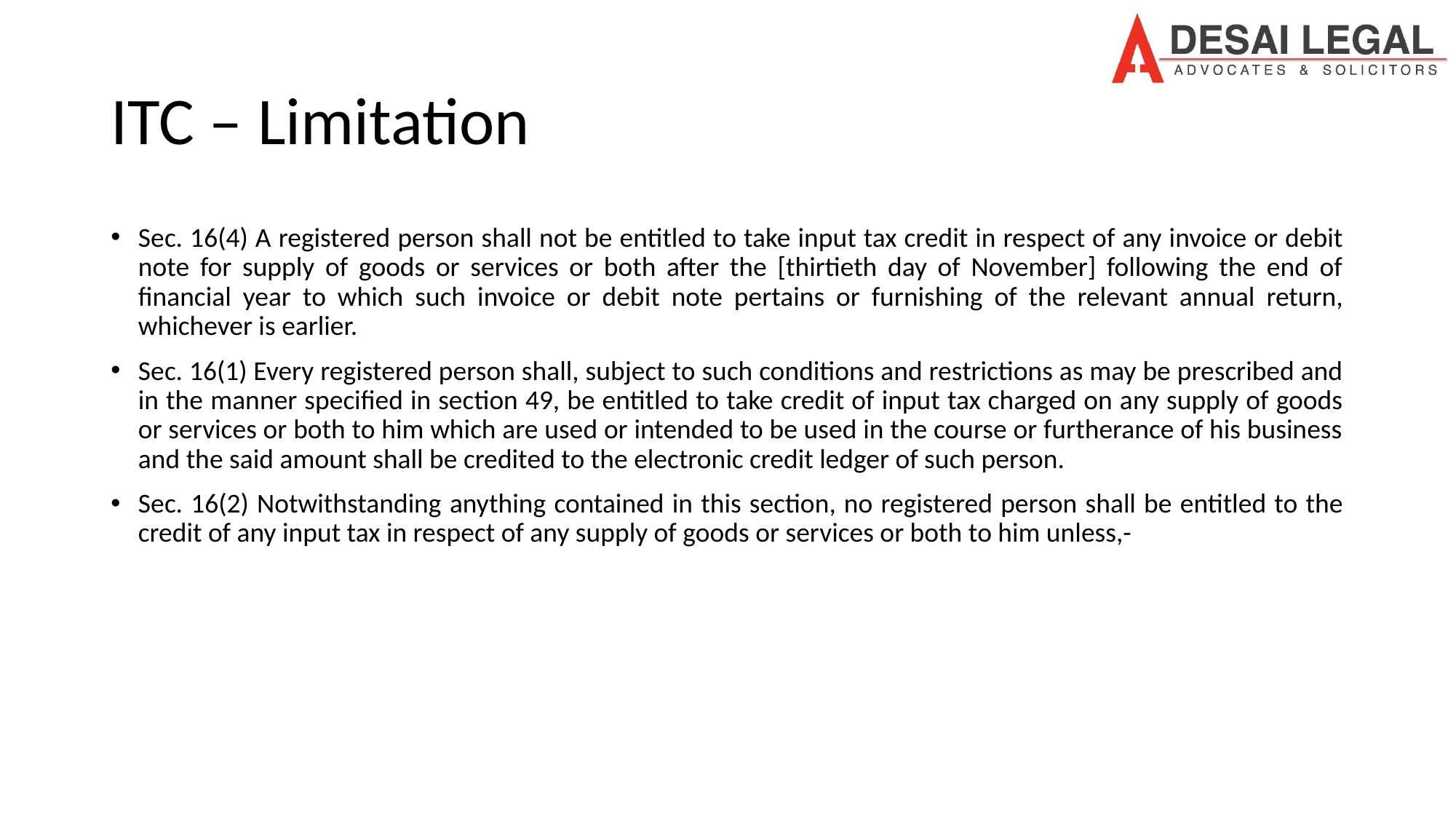

# ITC – Limitation
Sec. 16(4) A registered person shall not be entitled to take input tax credit in respect of any invoice or debit note for supply of goods or services or both after the [thirtieth day of November] following the end of financial year to which such invoice or debit note pertains or furnishing of the relevant annual return, whichever is earlier.
Sec. 16(1) Every registered person shall, subject to such conditions and restrictions as may be prescribed and in the manner specified in section 49, be entitled to take credit of input tax charged on any supply of goods or services or both to him which are used or intended to be used in the course or furtherance of his business and the said amount shall be credited to the electronic credit ledger of such person.
Sec. 16(2) Notwithstanding anything contained in this section, no registered person shall be entitled to the credit of any input tax in respect of any supply of goods or services or both to him unless,-